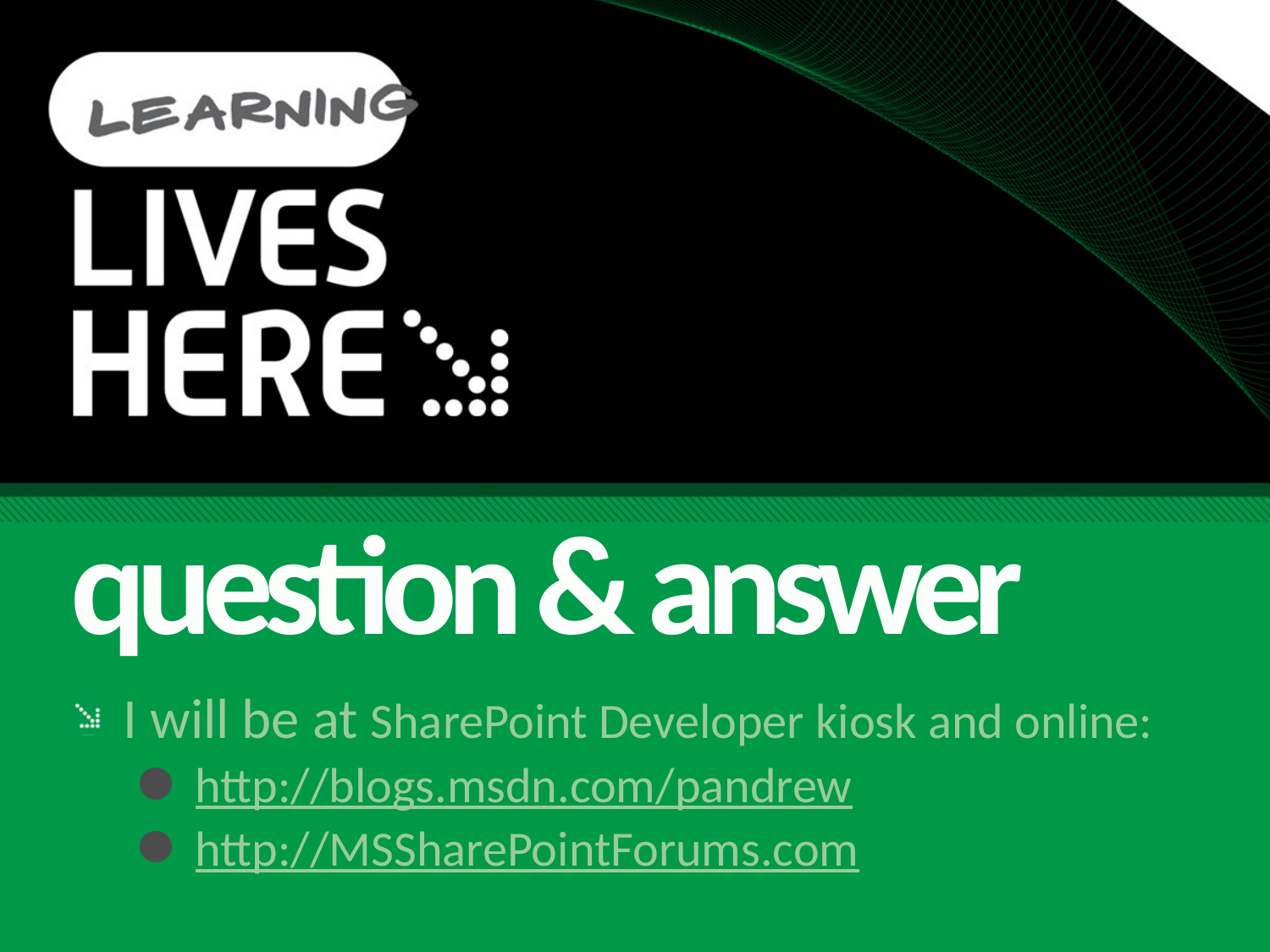

question & answer
I will be at SharePoint Developer kiosk and online:
http://blogs.msdn.com/pandrew
http://MSSharePointForums.com